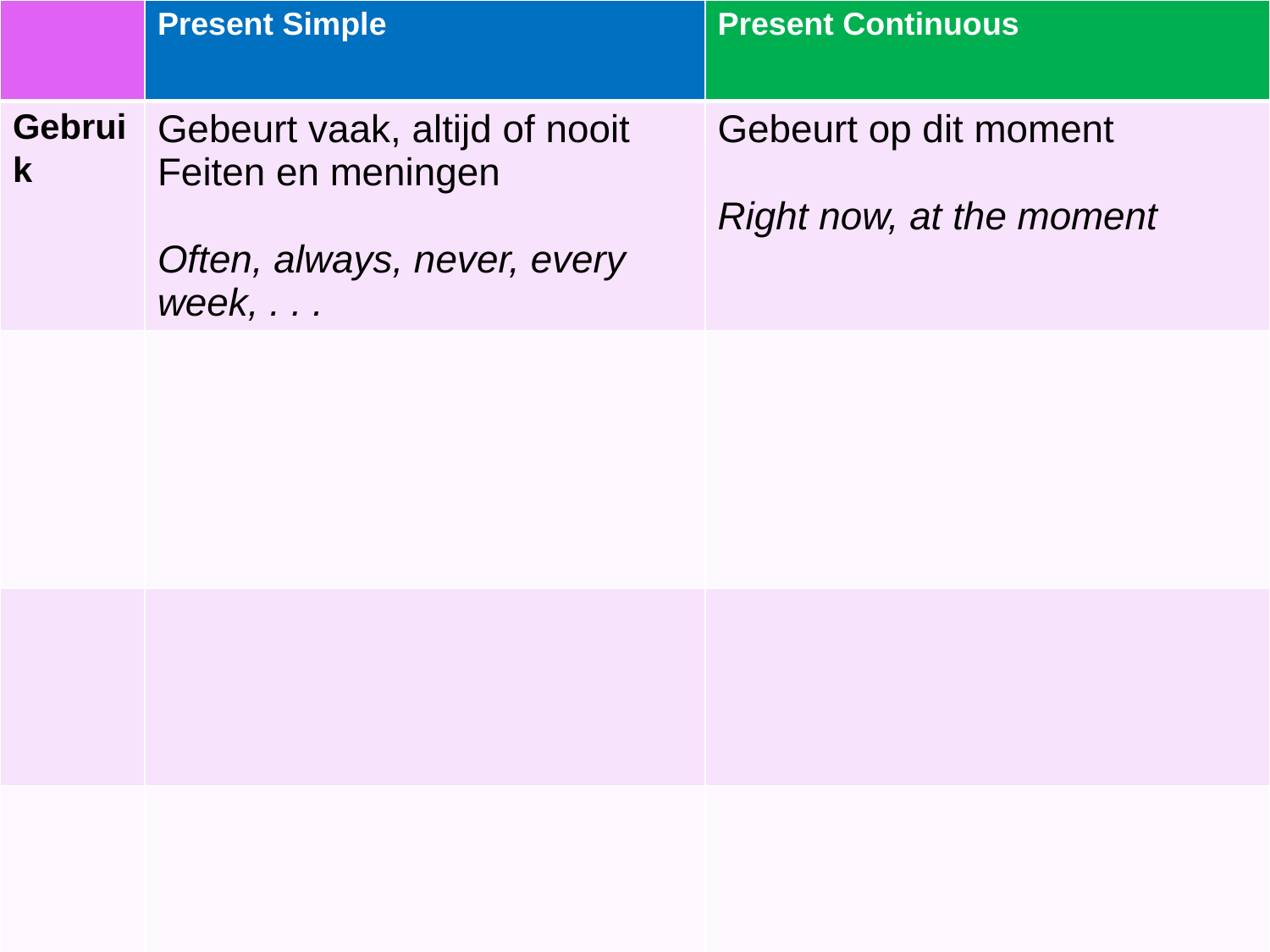

|  | Present Simple | Present Continuous |
| --- | --- | --- |
| Gebruik | Gebeurt vaak, altijd of nooit Feiten en meningen Often, always, never, every week, . . . | Gebeurt op dit moment Right now, at the moment |
|  |  |  |
|  |  |  |
|  |  |  |